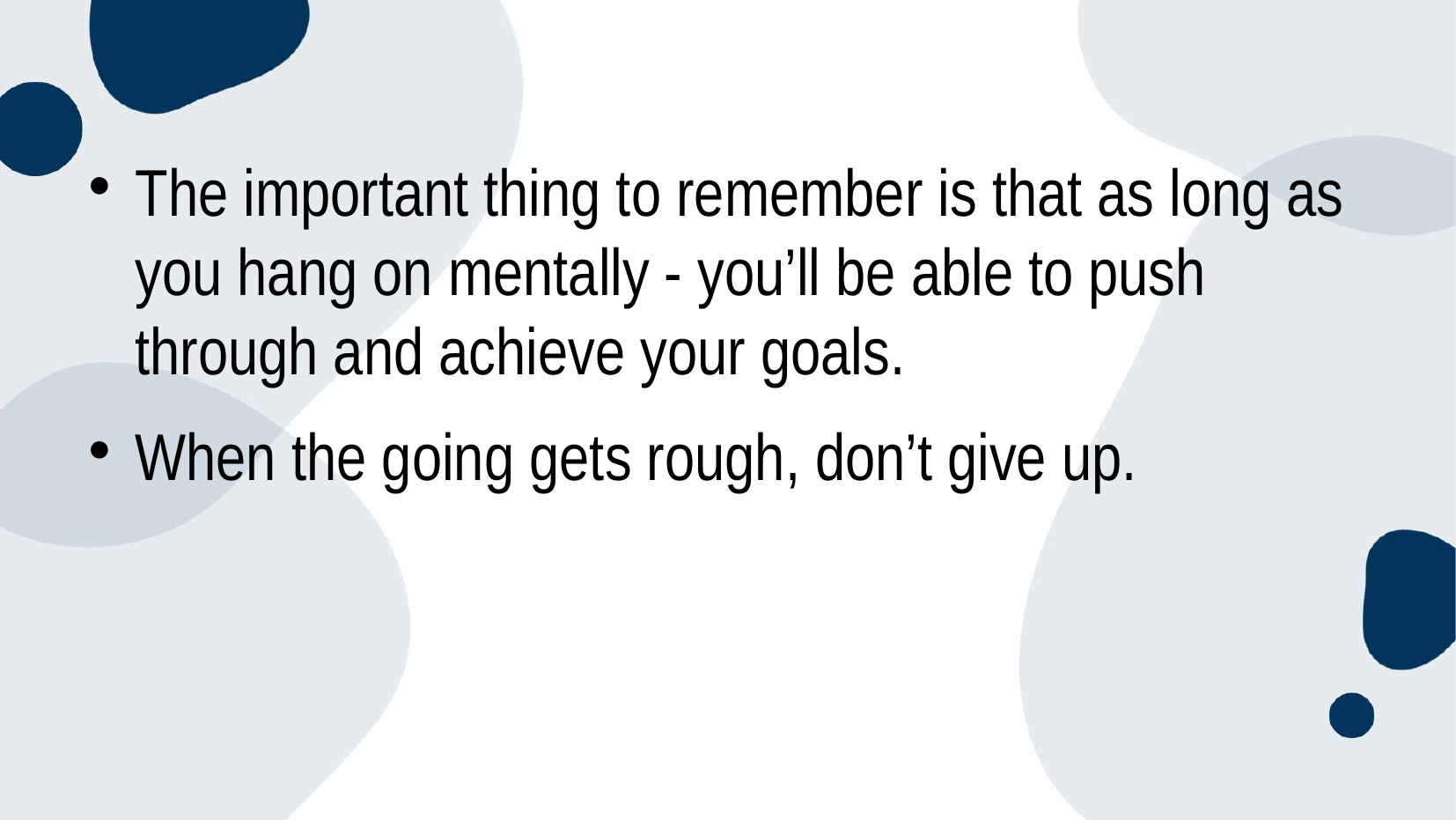

#
The important thing to remember is that as long as you hang on mentally - you’ll be able to push through and achieve your goals.
When the going gets rough, don’t give up.